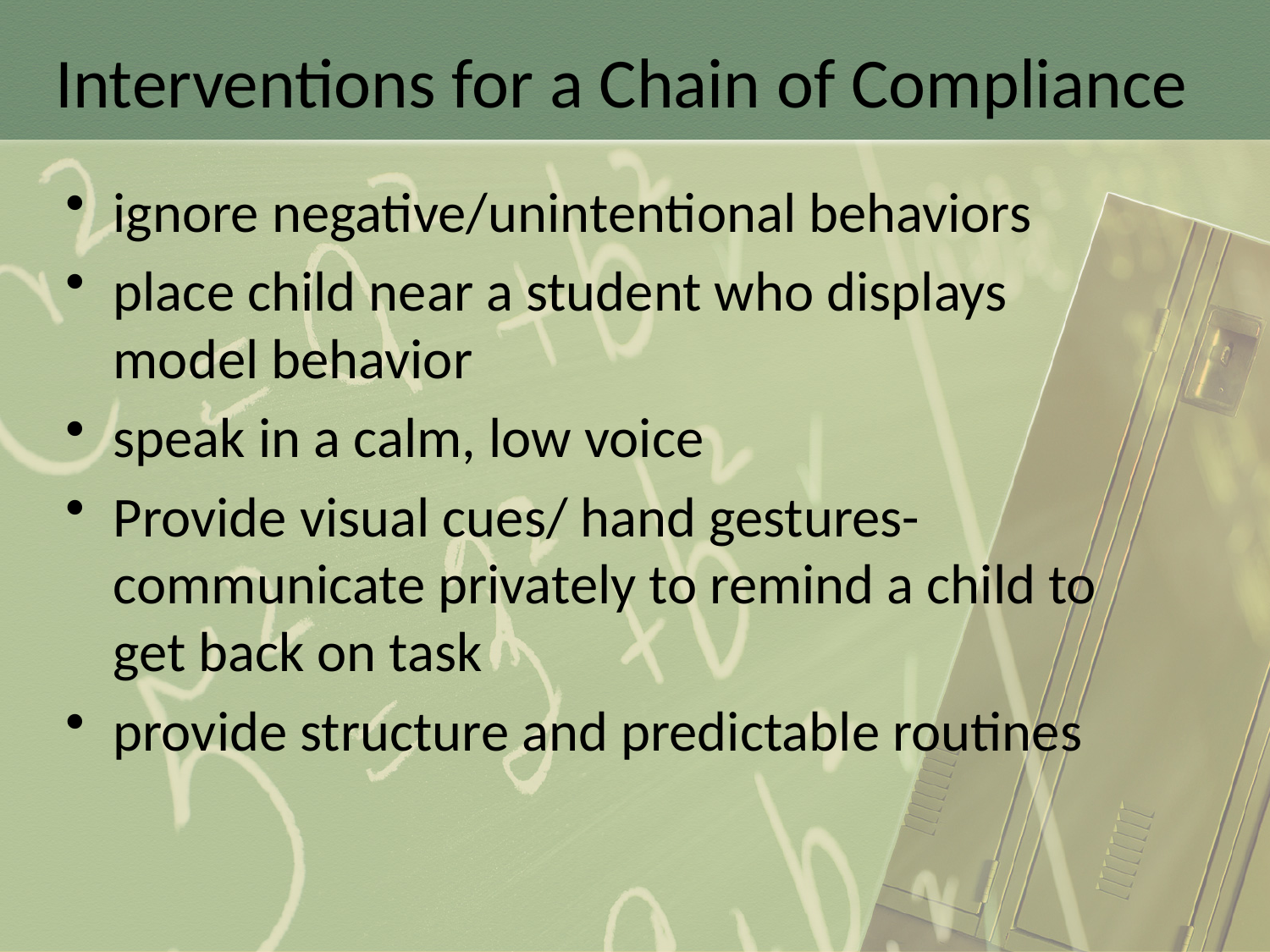

# Interventions for a Chain of Compliance
ignore negative/unintentional behaviors
place child near a student who displays model behavior
speak in a calm, low voice
Provide visual cues/ hand gestures- communicate privately to remind a child to get back on task
provide structure and predictable routines